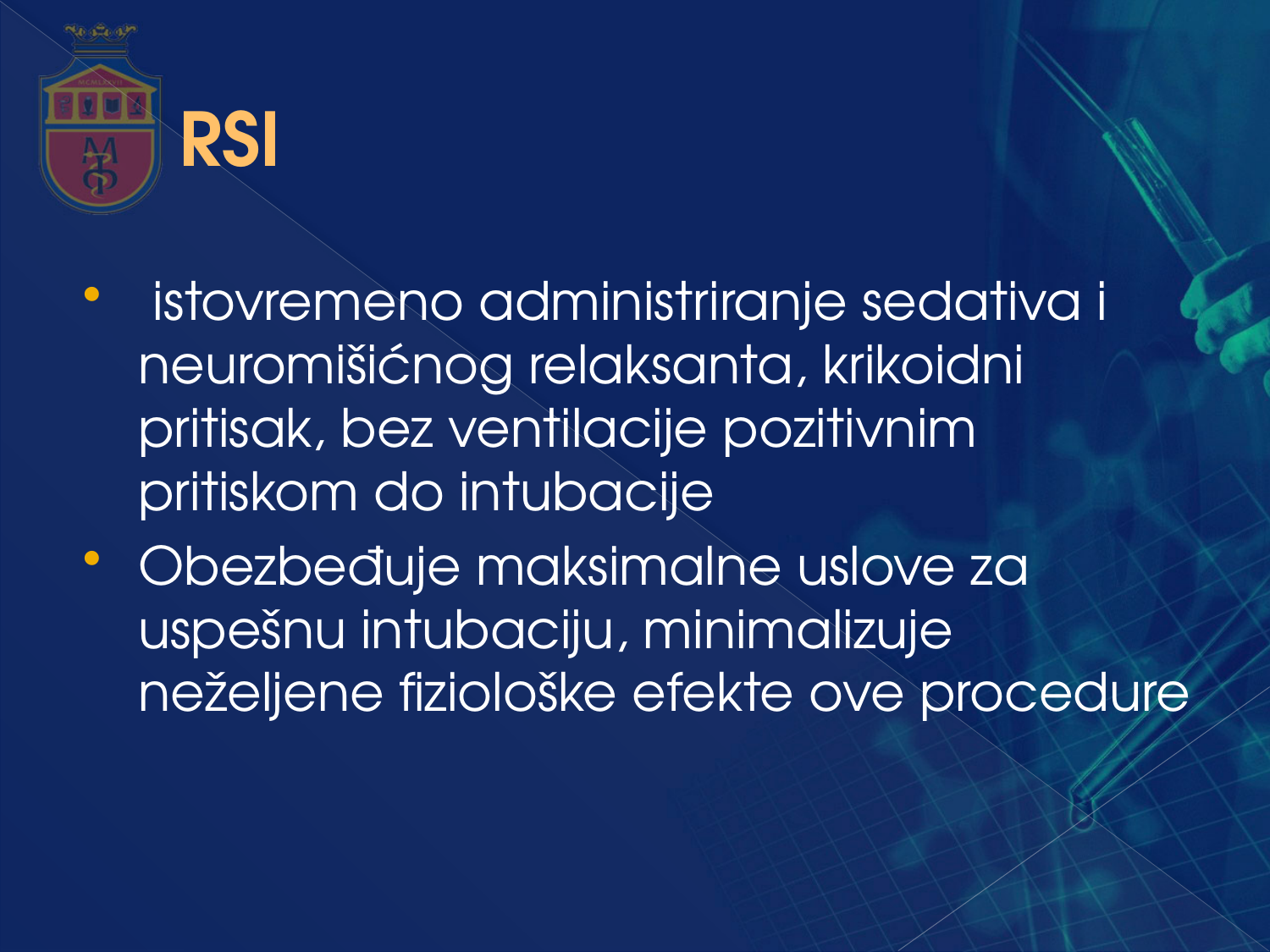

# RSI
 istovremeno administriranje sedativa i neuromišićnog relaksanta, krikoidni pritisak, bez ventilacije pozitivnim pritiskom do intubacije
Obezbeđuje maksimalne uslove za uspešnu intubaciju, minimalizuje neželjene fiziološke efekte ove procedure